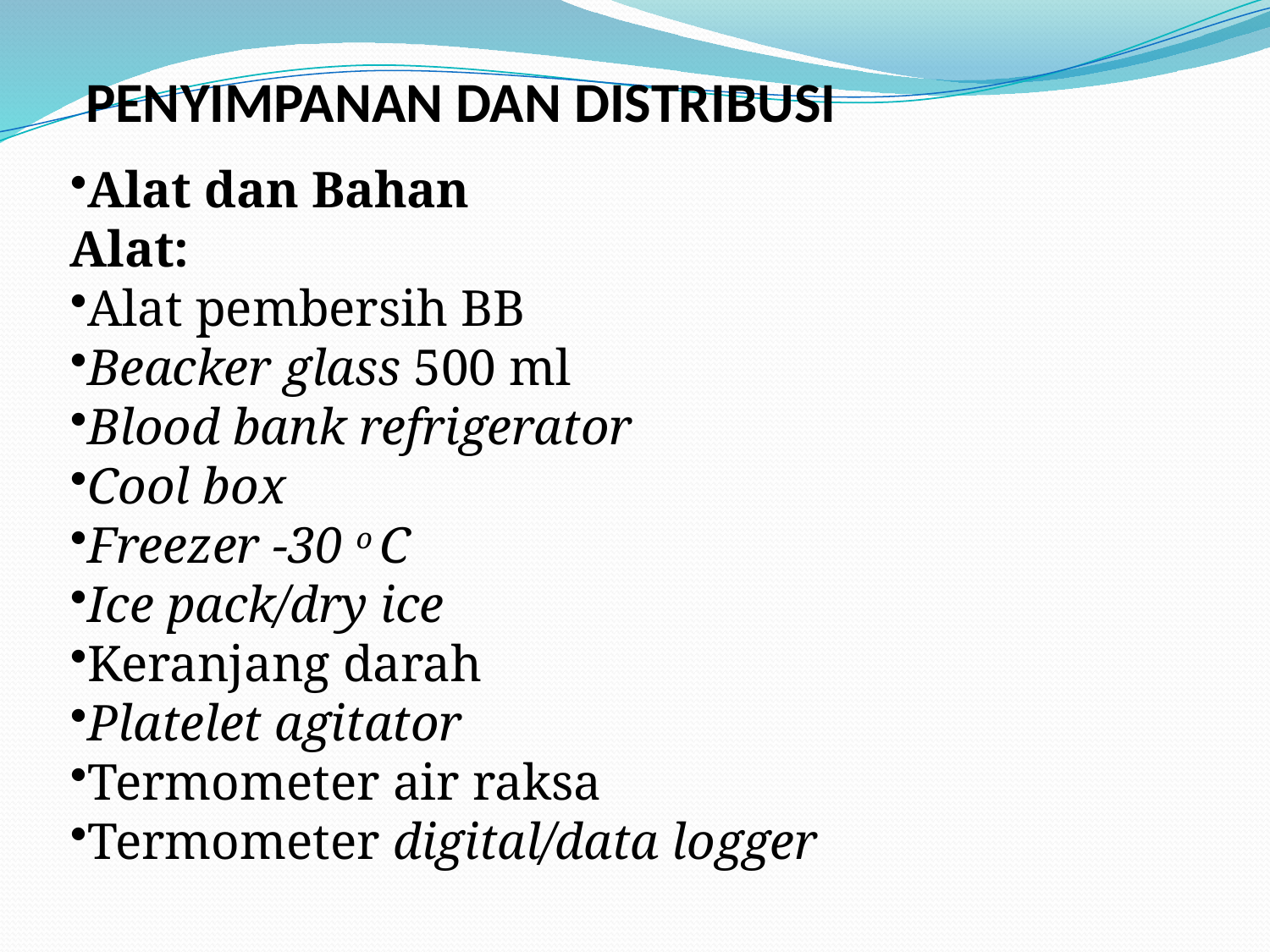

PENYIMPANAN DAN DISTRIBUSI
Alat dan Bahan
Alat:
Alat pembersih BB
Beacker glass 500 ml
Blood bank refrigerator
Cool box
Freezer -30 o C
Ice pack/dry ice
Keranjang darah
Platelet agitator
Termometer air raksa
Termometer digital/data logger